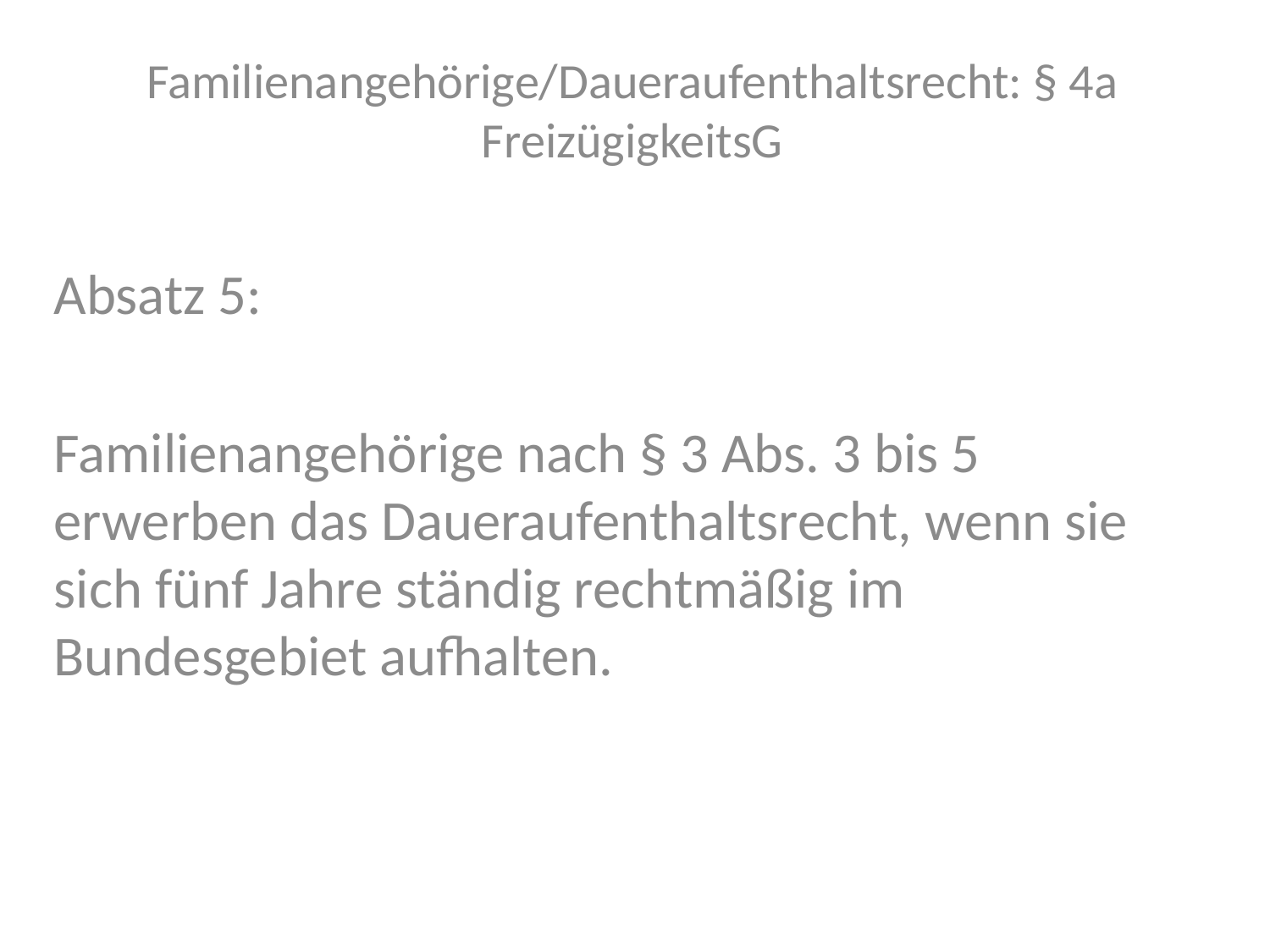

Familienangehörige/Daueraufenthaltsrecht: § 4a FreizügigkeitsG

Absatz 5:

Familienangehörige nach § 3 Abs. 3 bis 5 erwerben das Daueraufenthaltsrecht, wenn sie sich fünf Jahre ständig rechtmäßig im Bundesgebiet aufhalten.